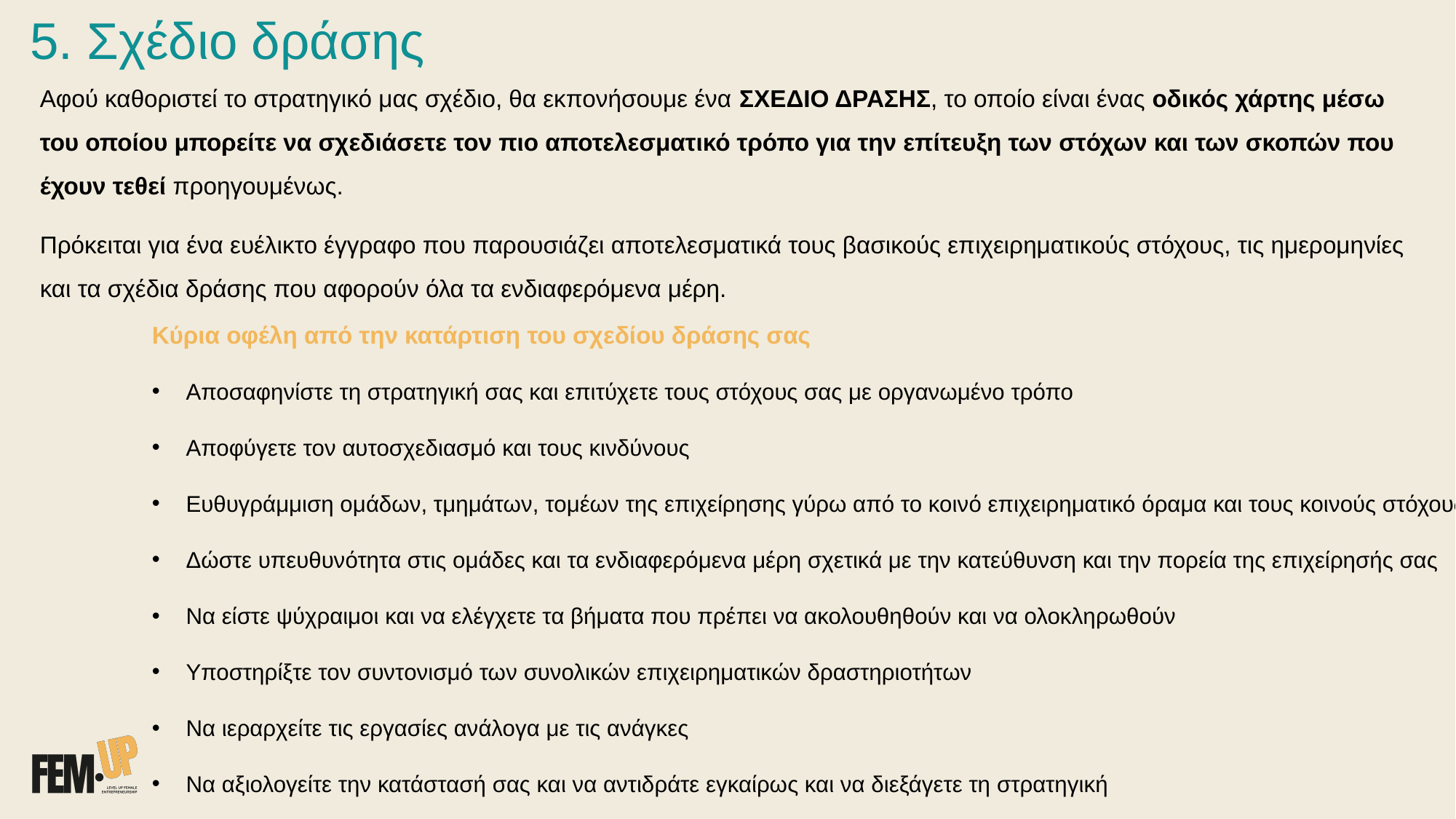

# 5. Σχέδιο δράσης
Αφού καθοριστεί το στρατηγικό μας σχέδιο, θα εκπονήσουμε ένα ΣΧΕΔΙΟ ΔΡΑΣΗΣ, το οποίο είναι ένας οδικός χάρτης μέσω του οποίου μπορείτε να σχεδιάσετε τον πιο αποτελεσματικό τρόπο για την επίτευξη των στόχων και των σκοπών που έχουν τεθεί προηγουμένως.
Πρόκειται για ένα ευέλικτο έγγραφο που παρουσιάζει αποτελεσματικά τους βασικούς επιχειρηματικούς στόχους, τις ημερομηνίες και τα σχέδια δράσης που αφορούν όλα τα ενδιαφερόμενα μέρη.
Κύρια οφέλη από την κατάρτιση του σχεδίου δράσης σας
Αποσαφηνίστε τη στρατηγική σας και επιτύχετε τους στόχους σας με οργανωμένο τρόπο
Αποφύγετε τον αυτοσχεδιασμό και τους κινδύνους
Ευθυγράμμιση ομάδων, τμημάτων, τομέων της επιχείρησης γύρω από το κοινό επιχειρηματικό όραμα και τους κοινούς στόχους
Δώστε υπευθυνότητα στις ομάδες και τα ενδιαφερόμενα μέρη σχετικά με την κατεύθυνση και την πορεία της επιχείρησής σας
Να είστε ψύχραιμοι και να ελέγχετε τα βήματα που πρέπει να ακολουθηθούν και να ολοκληρωθούν
Υποστηρίξτε τον συντονισμό των συνολικών επιχειρηματικών δραστηριοτήτων
Να ιεραρχείτε τις εργασίες ανάλογα με τις ανάγκες
Να αξιολογείτε την κατάστασή σας και να αντιδράτε εγκαίρως και να διεξάγετε τη στρατηγική